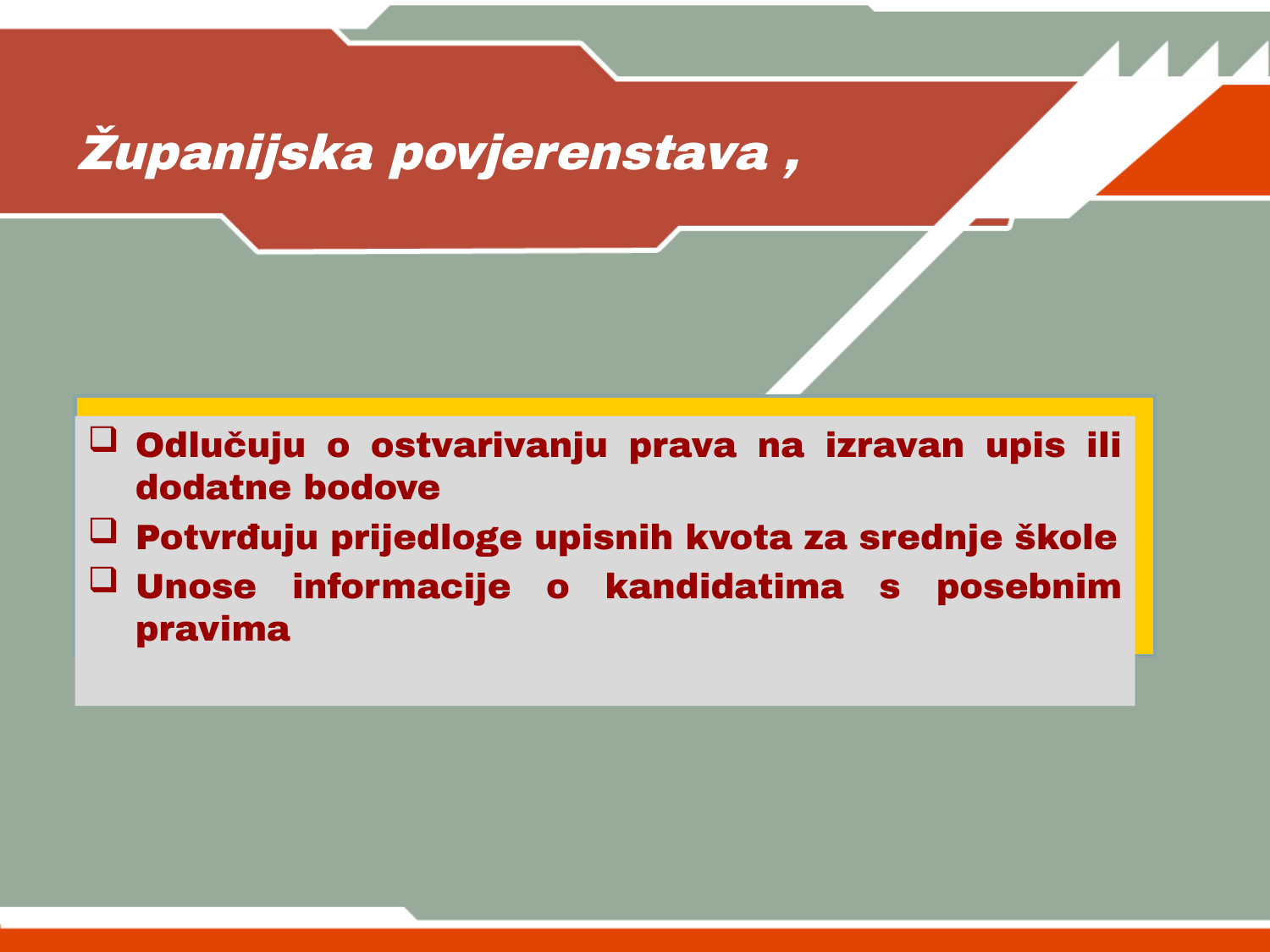

# Županijska povjerenstava ,

Odlučuju o ostvarivanju prava na izravan upis ili dodatne bodove
Potvrđuju prijedloge upisnih kvota za srednje škole
Unose informacije o kandidatima s posebnim pravima